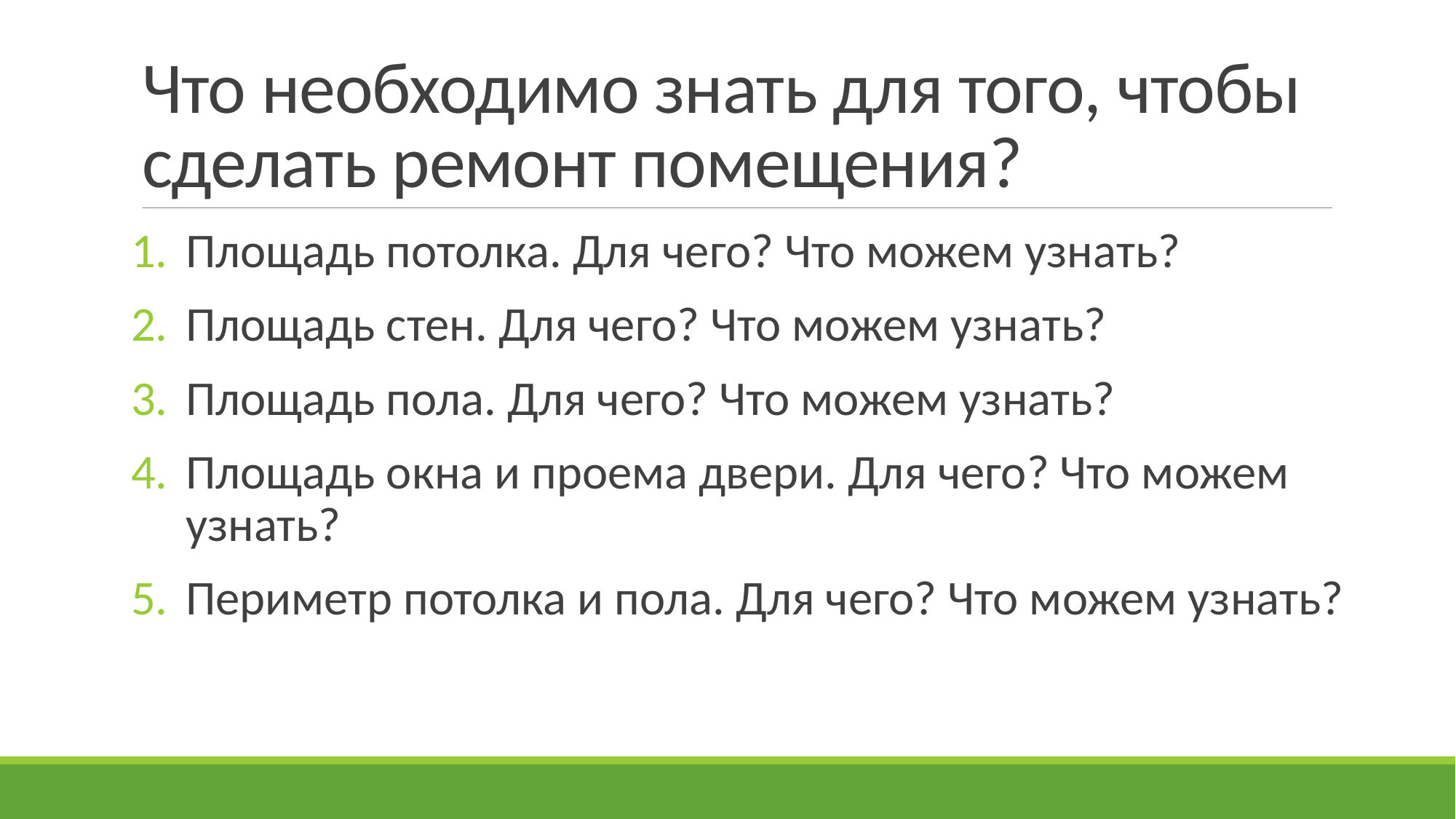

# Что необходимо знать для того, чтобы сделать ремонт помещения?
Площадь потолка. Для чего? Что можем узнать?
Площадь стен. Для чего? Что можем узнать?
Площадь пола. Для чего? Что можем узнать?
Площадь окна и проема двери. Для чего? Что можем узнать?
Периметр потолка и пола. Для чего? Что можем узнать?